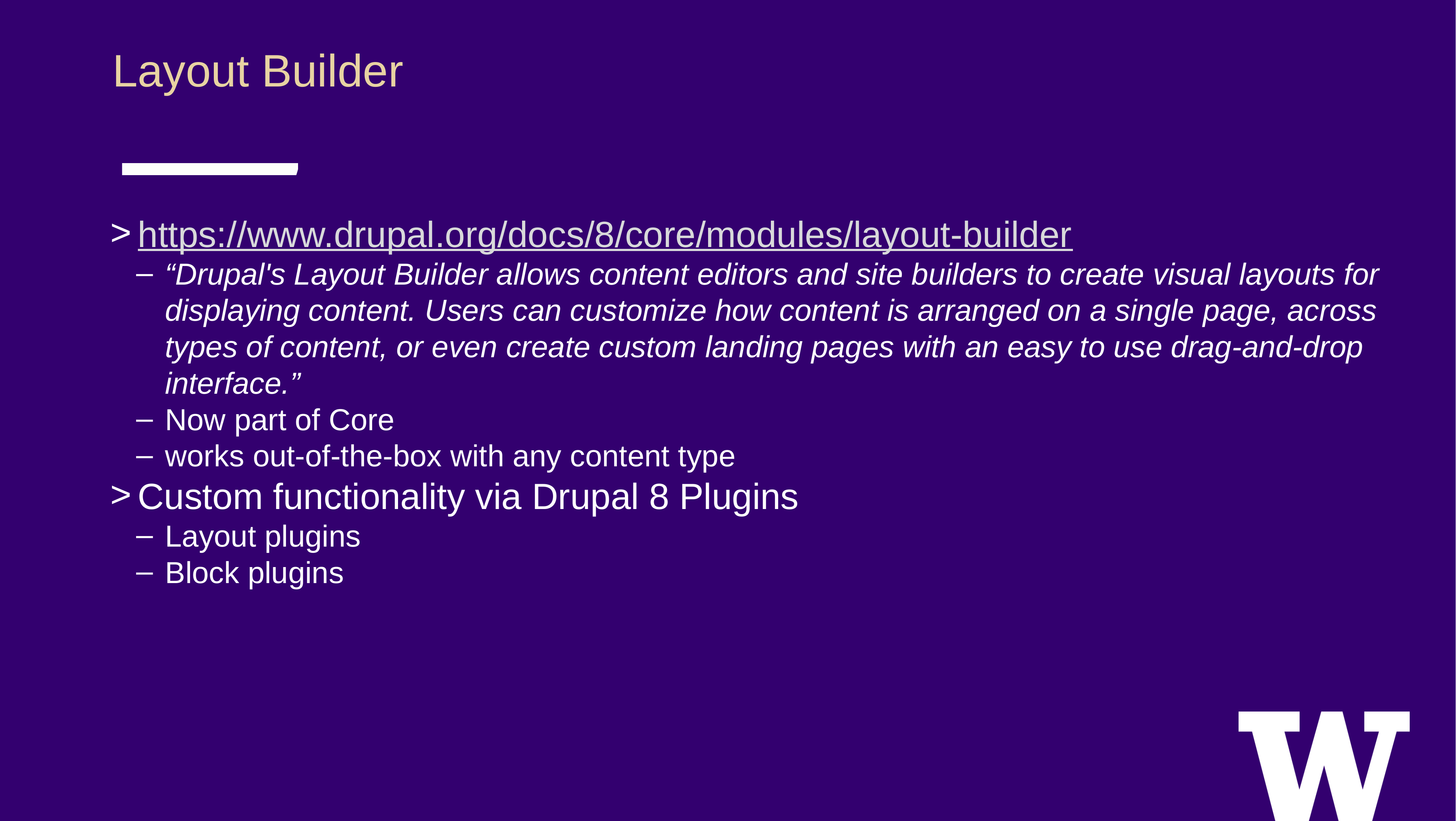

Layout Builder
https://www.drupal.org/docs/8/core/modules/layout-builder
“Drupal's Layout Builder allows content editors and site builders to create visual layouts for displaying content. Users can customize how content is arranged on a single page, across types of content, or even create custom landing pages with an easy to use drag-and-drop interface.”
Now part of Core
works out-of-the-box with any content type
Custom functionality via Drupal 8 Plugins
Layout plugins
Block plugins